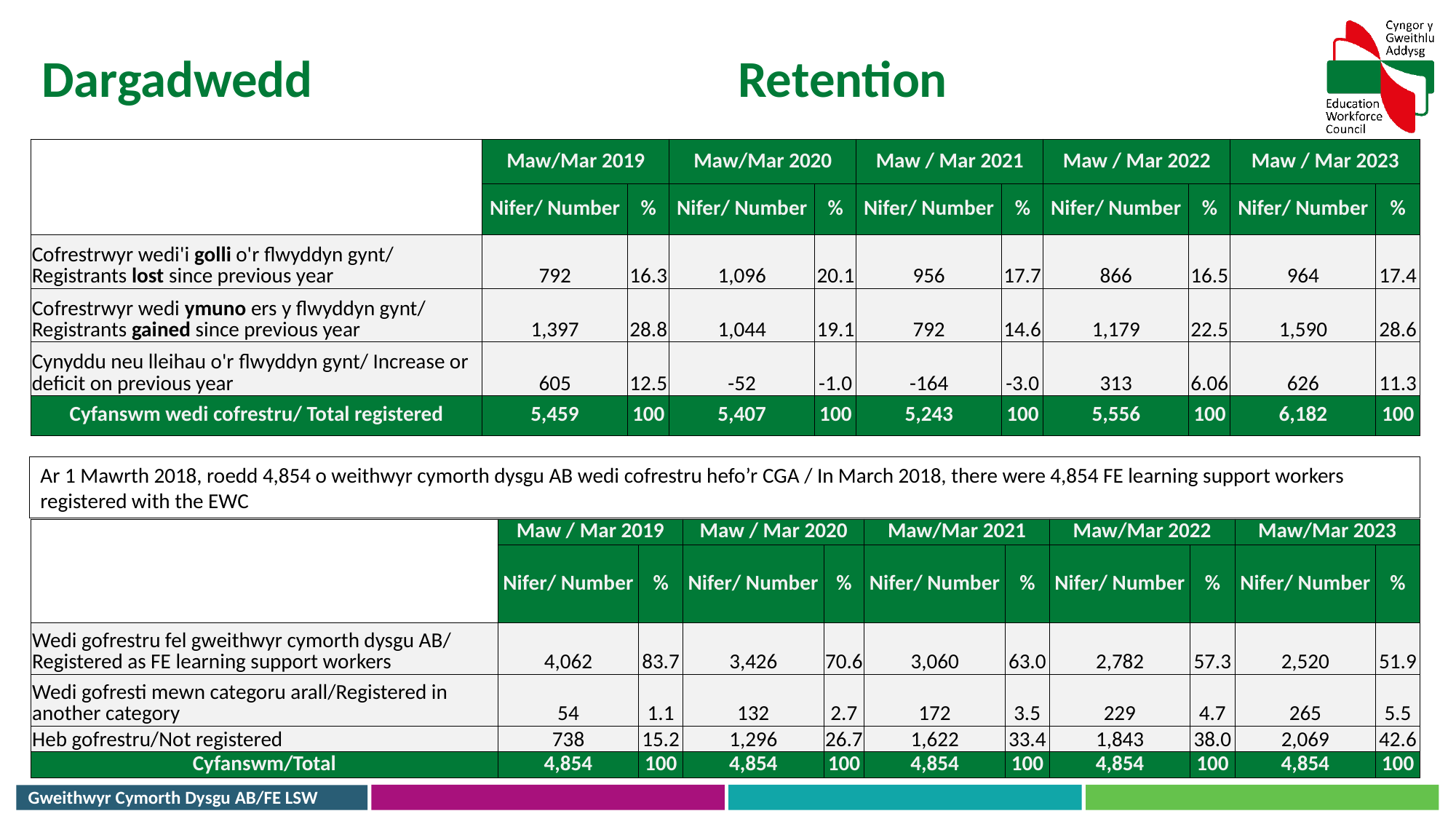

Dargadwedd
Retention
|  | Maw/Mar 2019 |  | Maw/Mar 2020 |  | Maw / Mar 2021 |  | Maw / Mar 2022 |  | Maw / Mar 2023 |  |
| --- | --- | --- | --- | --- | --- | --- | --- | --- | --- | --- |
|  | Nifer/ Number | % | Nifer/ Number | % | Nifer/ Number | % | Nifer/ Number | % | Nifer/ Number | % |
| Cofrestrwyr wedi'i golli o'r flwyddyn gynt/ Registrants lost since previous year | 792 | 16.3 | 1,096 | 20.1 | 956 | 17.7 | 866 | 16.5 | 964 | 17.4 |
| Cofrestrwyr wedi ymuno ers y flwyddyn gynt/ Registrants gained since previous year | 1,397 | 28.8 | 1,044 | 19.1 | 792 | 14.6 | 1,179 | 22.5 | 1,590 | 28.6 |
| Cynyddu neu lleihau o'r flwyddyn gynt/ Increase or deficit on previous year | 605 | 12.5 | -52 | -1.0 | -164 | -3.0 | 313 | 6.06 | 626 | 11.3 |
| Cyfanswm wedi cofrestru/ Total registered | 5,459 | 100 | 5,407 | 100 | 5,243 | 100 | 5,556 | 100 | 6,182 | 100 |
Ar 1 Mawrth 2018, roedd 4,854 o weithwyr cymorth dysgu AB wedi cofrestru hefo’r CGA / In March 2018, there were 4,854 FE learning support workers registered with the EWC
|  | Maw / Mar 2019 |  | Maw / Mar 2020 |  | Maw/Mar 2021 |  | Maw/Mar 2022 |  | Maw/Mar 2023 |  |
| --- | --- | --- | --- | --- | --- | --- | --- | --- | --- | --- |
|  | Nifer/ Number | % | Nifer/ Number | % | Nifer/ Number | % | Nifer/ Number | % | Nifer/ Number | % |
| Wedi gofrestru fel gweithwyr cymorth dysgu AB/ Registered as FE learning support workers | 4,062 | 83.7 | 3,426 | 70.6 | 3,060 | 63.0 | 2,782 | 57.3 | 2,520 | 51.9 |
| Wedi gofresti mewn categoru arall/Registered in another category | 54 | 1.1 | 132 | 2.7 | 172 | 3.5 | 229 | 4.7 | 265 | 5.5 |
| Heb gofrestru/Not registered | 738 | 15.2 | 1,296 | 26.7 | 1,622 | 33.4 | 1,843 | 38.0 | 2,069 | 42.6 |
| Cyfanswm/Total | 4,854 | 100 | 4,854 | 100 | 4,854 | 100 | 4,854 | 100 | 4,854 | 100 |
Gweithwyr Cymorth Dysgu AB/FE LSW